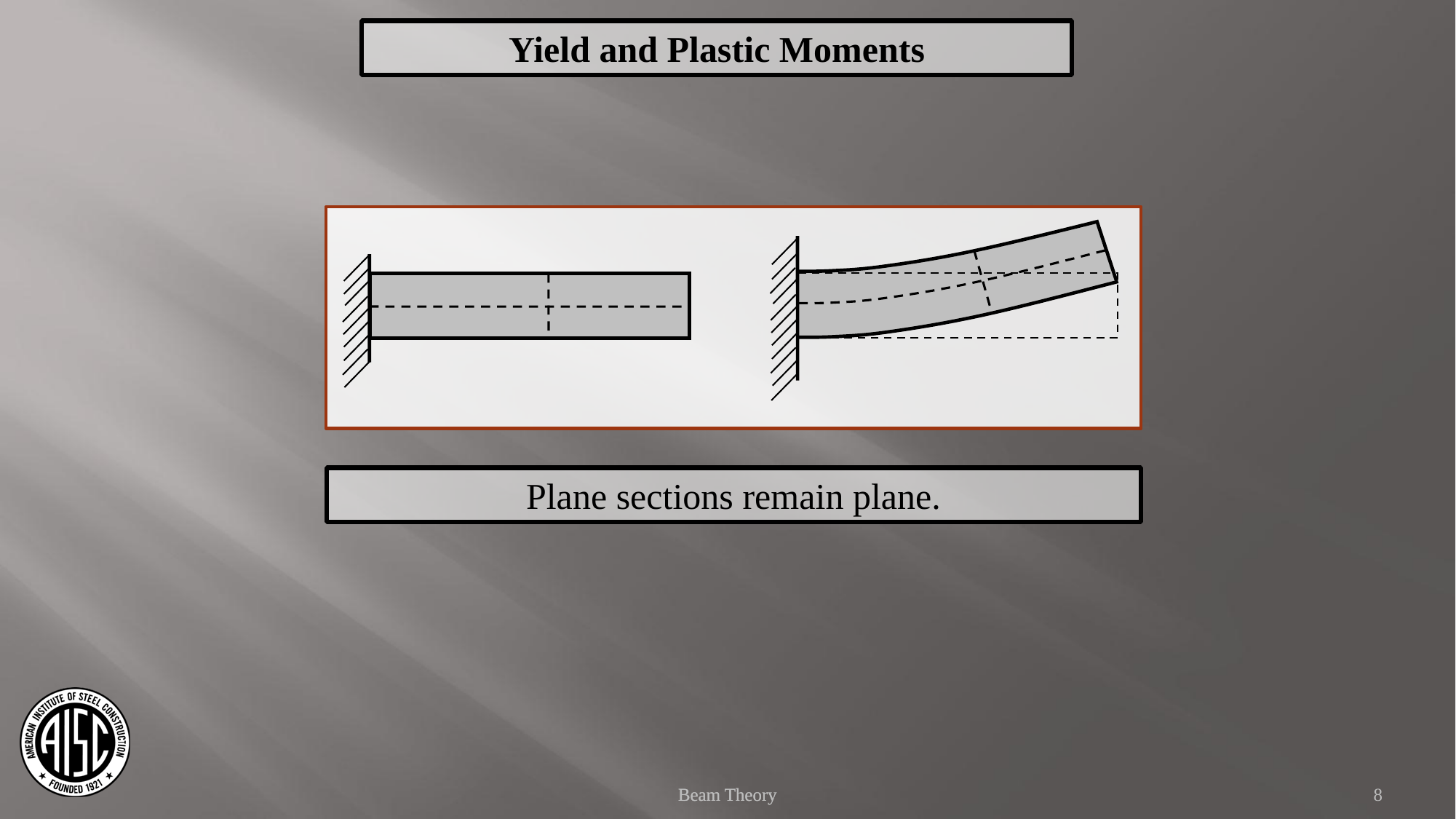

Yield and Plastic Moments

Plane sections remain plane.
Beam Theory
Beam Theory
8